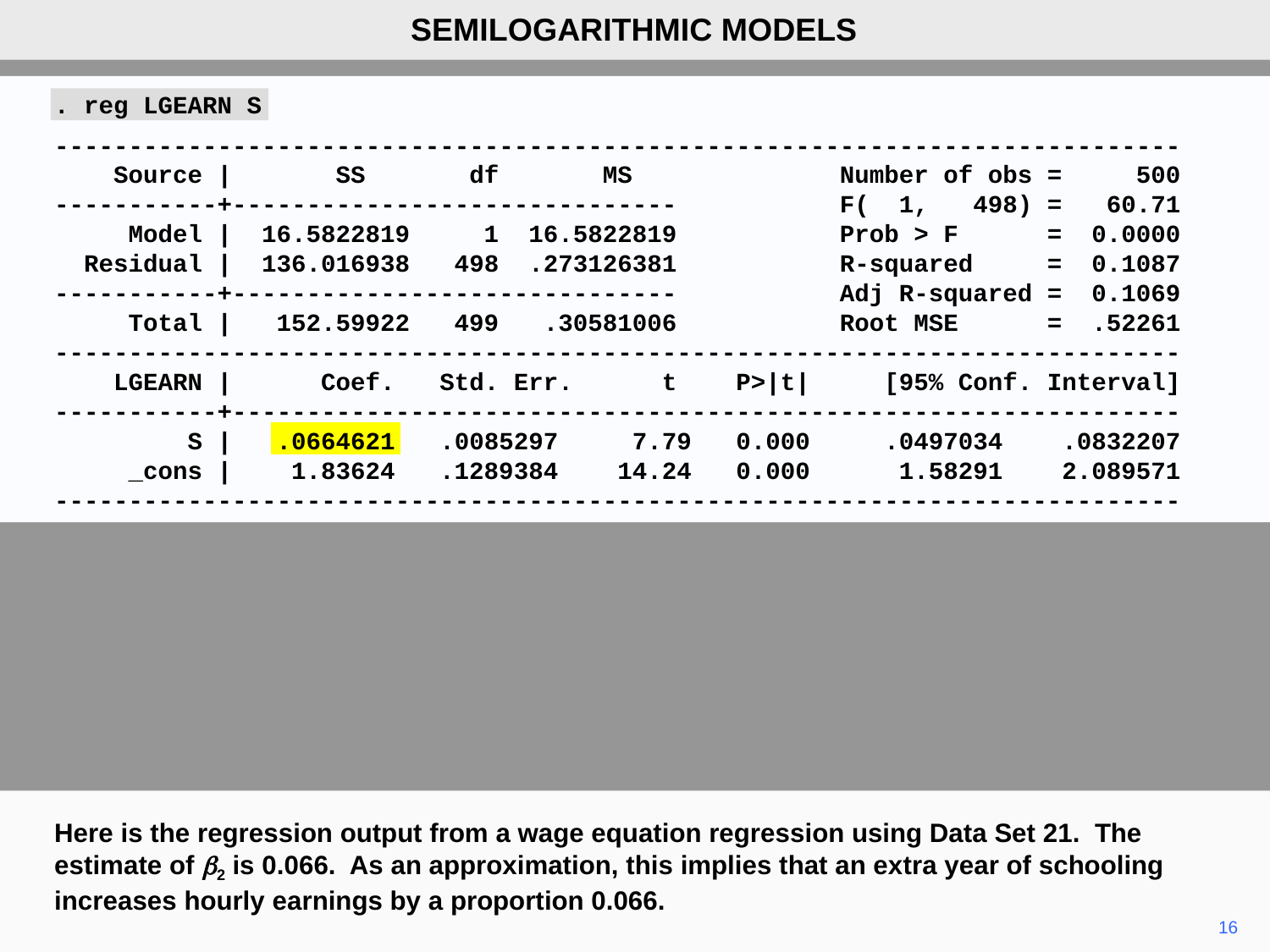

SEMILOGARITHMIC MODELS

. reg LGEARN S
----------------------------------------------------------------------------
    Source |       SS       df       MS              Number of obs =     500
-----------+------------------------------           F(  1,   498) =   60.71
     Model |  16.5822819     1  16.5822819           Prob > F      =  0.0000
  Residual |  136.016938   498  .273126381           R-squared     =  0.1087
-----------+------------------------------           Adj R-squared =  0.1069
     Total |   152.59922   499   .30581006           Root MSE      =  .52261
----------------------------------------------------------------------------
    LGEARN |      Coef.   Std. Err.      t    P>|t|     [95% Conf. Interval]
-----------+----------------------------------------------------------------
         S |   .0664621   .0085297     7.79   0.000     .0497034    .0832207
     _cons |    1.83624   .1289384    14.24   0.000      1.58291    2.089571
----------------------------------------------------------------------------

Here is the regression output from a wage equation regression using Data Set 21.  The estimate of β2 is 0.066.  As an approximation, this implies that an extra year of schooling increases hourly earnings by a proportion 0.066.
16